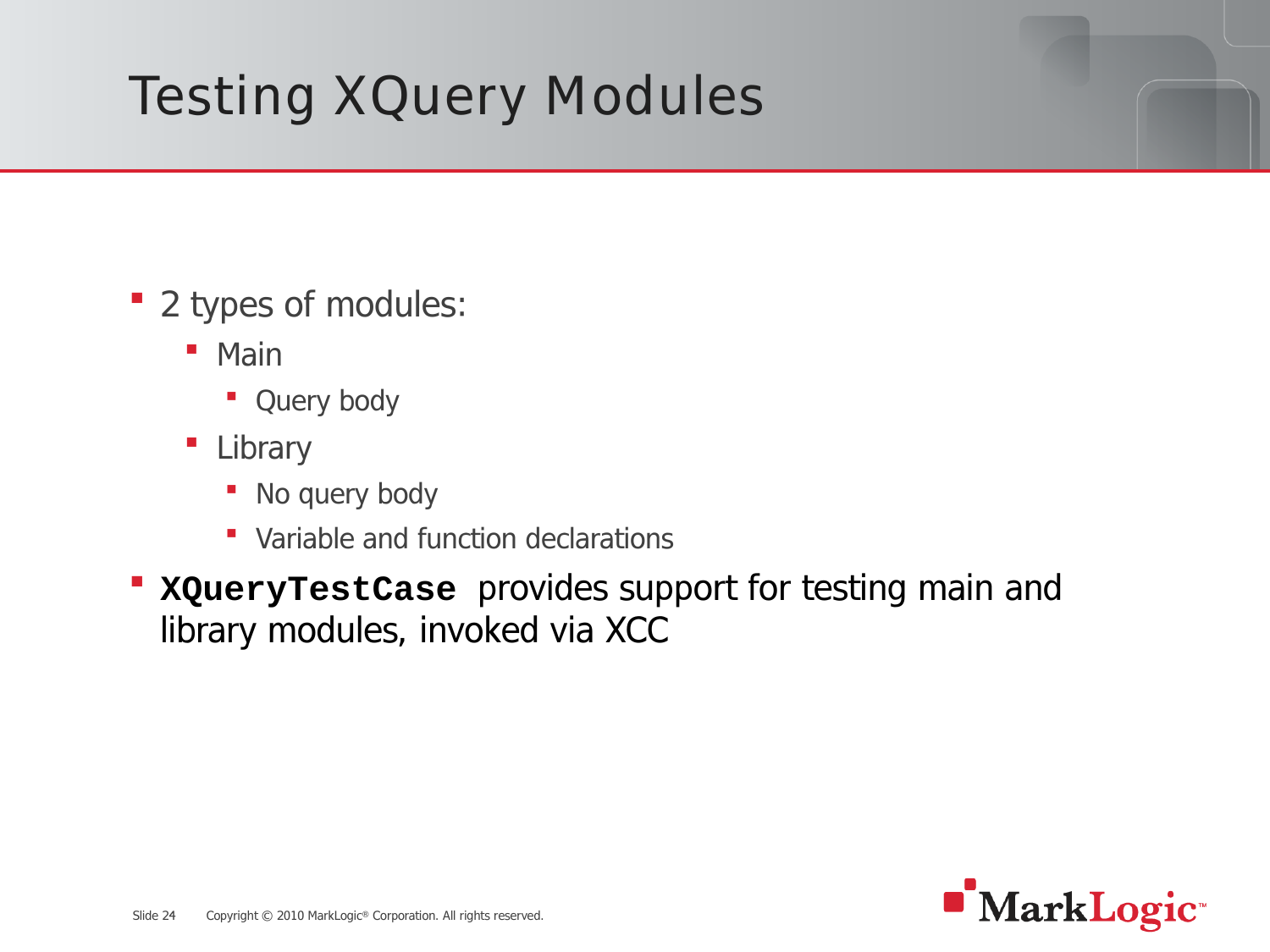

# Testing XQuery Modules
2 types of modules:
Main
Query body
Library
No query body
Variable and function declarations
XQueryTestCase provides support for testing main and library modules, invoked via XCC